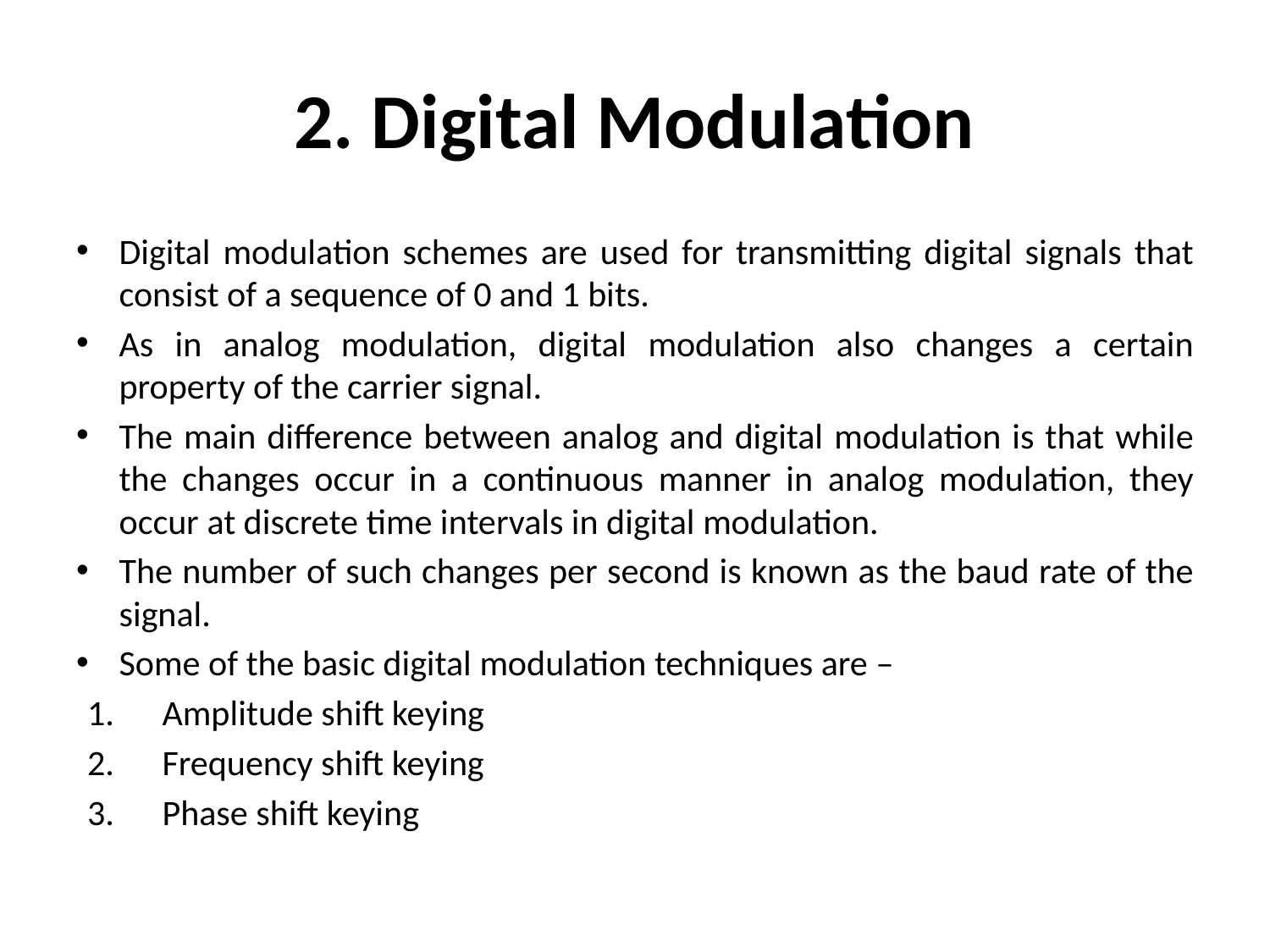

# 2. Digital Modulation
Digital modulation schemes are used for transmitting digital signals that consist of a sequence of 0 and 1 bits.
As in analog modulation, digital modulation also changes a certain property of the carrier signal.
The main difference between analog and digital modulation is that while the changes occur in a continuous manner in analog modulation, they occur at discrete time intervals in digital modulation.
The number of such changes per second is known as the baud rate of the signal.
Some of the basic digital modulation techniques are –
Amplitude shift keying
Frequency shift keying
Phase shift keying